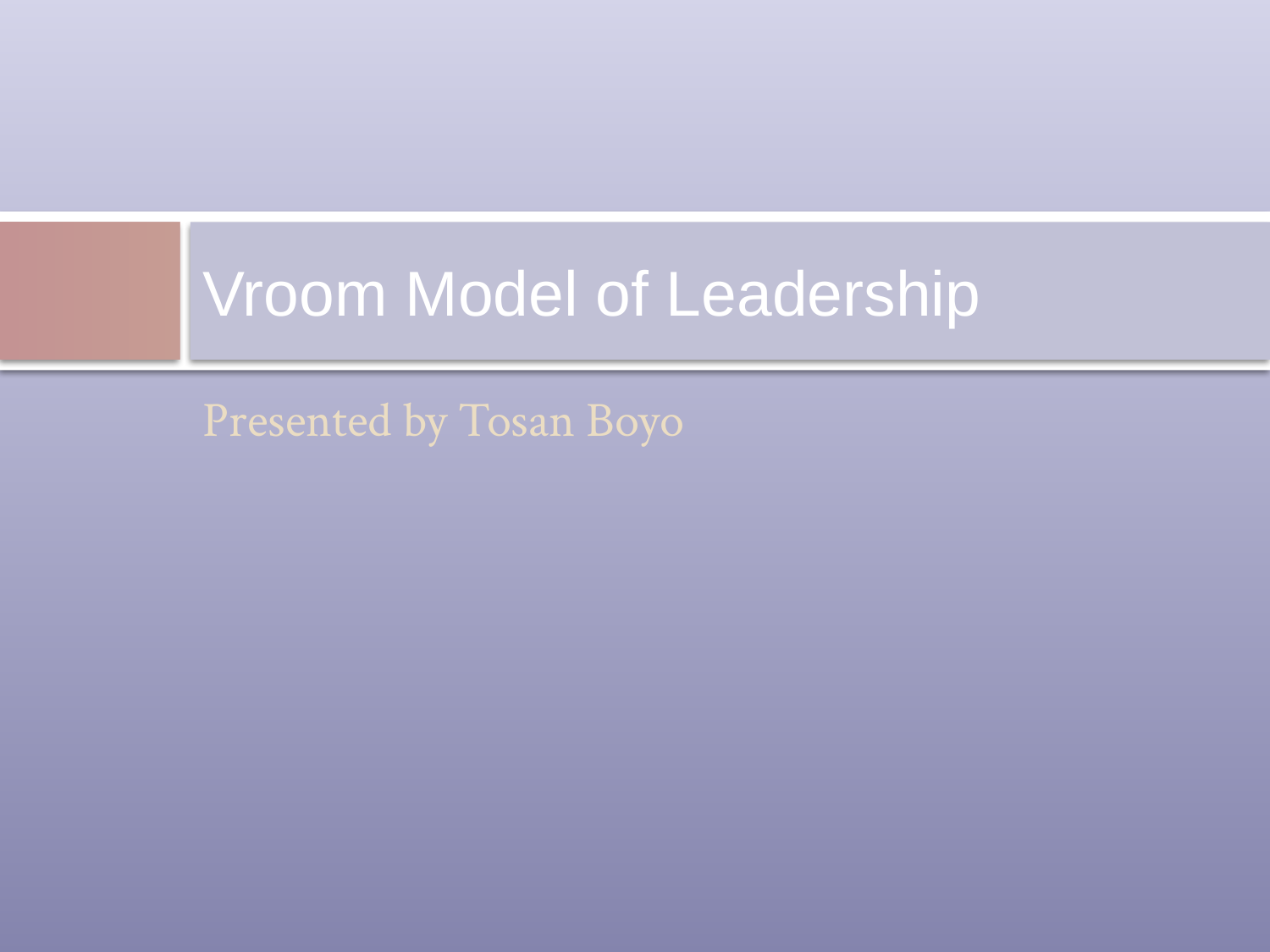

# Vroom Model of Leadership
Presented by Tosan Boyo